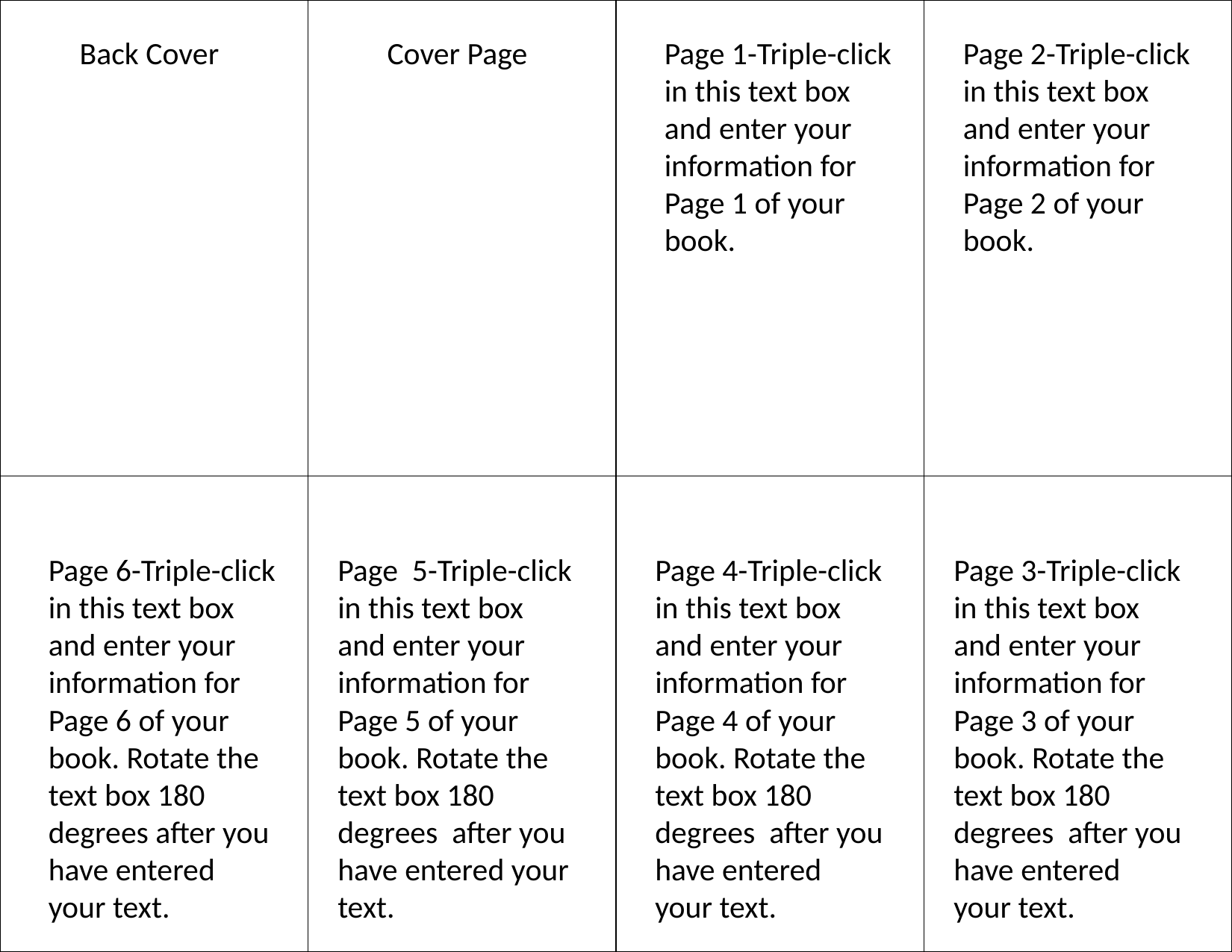

Back Cover
Cover Page
Page 1-Triple-click in this text box and enter your information for Page 1 of your book.
Page 2-Triple-click in this text box and enter your information for Page 2 of your book.
Page 6-Triple-click in this text box and enter your information for Page 6 of your book. Rotate the text box 180 degrees after you have entered your text.
Page  5-Triple-click in this text box and enter your information for Page 5 of your book. Rotate the text box 180 degrees  after you have entered your text.
Page 4-Triple-click in this text box and enter your information for Page 4 of your book. Rotate the text box 180 degrees  after you have entered your text.
Page 3-Triple-click in this text box and enter your information for Page 3 of your book. Rotate the text box 180 degrees  after you have entered your text.